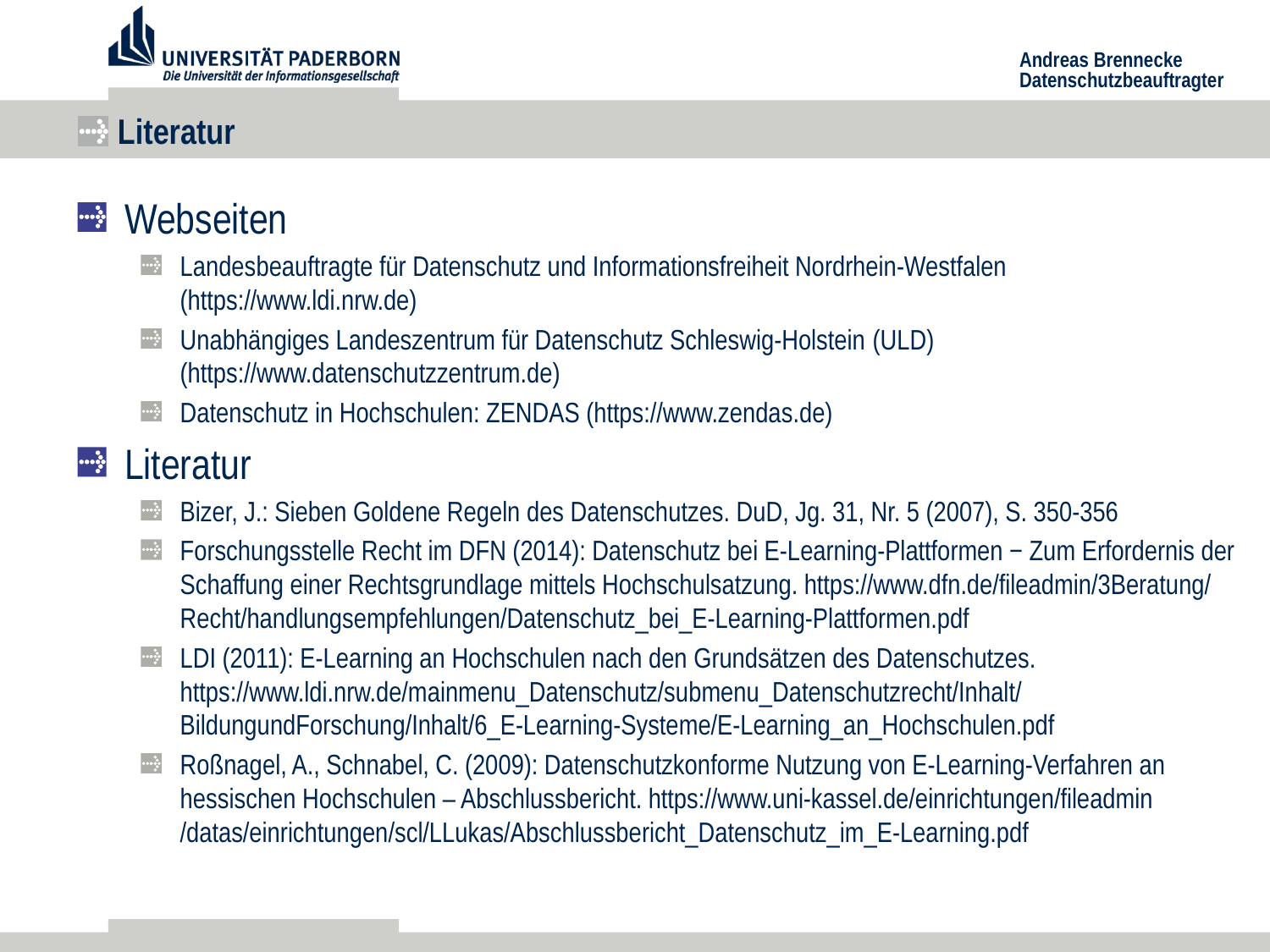

# Literatur
Webseiten
Landesbeauftragte für Datenschutz und Informationsfreiheit Nordrhein-Westfalen (https://www.ldi.nrw.de)
Unabhängiges Landeszentrum für Datenschutz Schleswig-Holstein (ULD) (https://www.datenschutzzentrum.de)
Datenschutz in Hochschulen: ZENDAS (https://www.zendas.de)
Literatur
Bizer, J.: Sieben Goldene Regeln des Datenschutzes. DuD, Jg. 31, Nr. 5 (2007), S. 350-356
Forschungsstelle Recht im DFN (2014): Datenschutz bei E-Learning-Plattformen − Zum Erfordernis der Schaffung einer Rechtsgrundlage mittels Hochschulsatzung. https://www.dfn.de/fileadmin/3Beratung/
Recht/handlungsempfehlungen/Datenschutz_bei_E-Learning-Plattformen.pdf
LDI (2011): E-Learning an Hochschulen nach den Grundsätzen des Datenschutzes. https://www.ldi.nrw.de/mainmenu_Datenschutz/submenu_Datenschutzrecht/Inhalt/BildungundForschung/Inhalt/6_E-Learning-Systeme/E-Learning_an_Hochschulen.pdf
Roßnagel, A., Schnabel, C. (2009): Datenschutzkonforme Nutzung von E-Learning-Verfahren an hessischen Hochschulen – Abschlussbericht. https://www.uni-kassel.de/einrichtungen/fileadmin /datas/einrichtungen/scl/LLukas/Abschlussbericht_Datenschutz_im_E-Learning.pdf